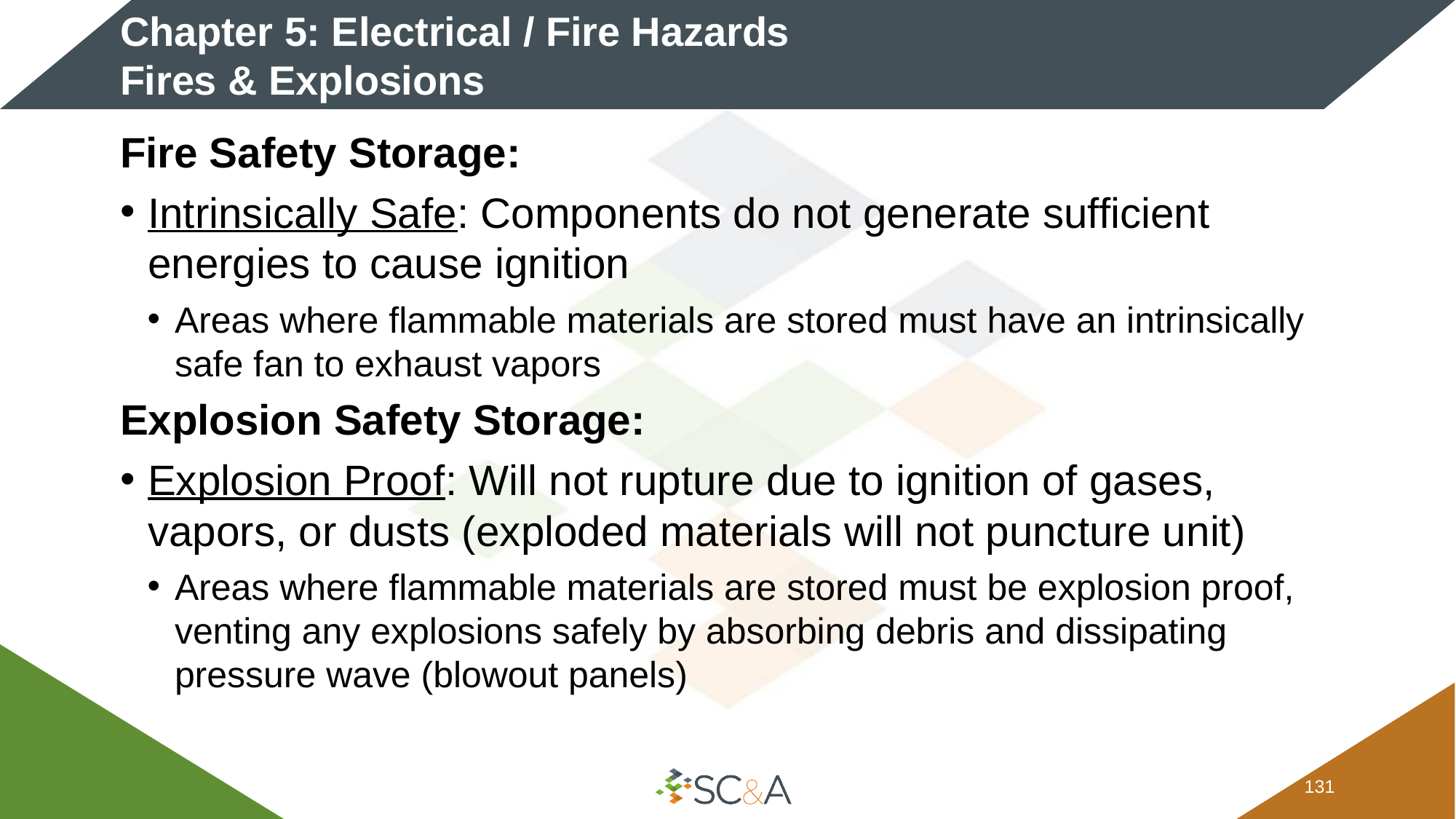

# Chapter 5: Electrical / Fire Hazards Fires & Explosions
Fire Safety Storage:
Intrinsically Safe: Components do not generate sufficient energies to cause ignition
Areas where flammable materials are stored must have an intrinsically safe fan to exhaust vapors
Explosion Safety Storage:
Explosion Proof: Will not rupture due to ignition of gases, vapors, or dusts (exploded materials will not puncture unit)
Areas where flammable materials are stored must be explosion proof, venting any explosions safely by absorbing debris and dissipating pressure wave (blowout panels)
131